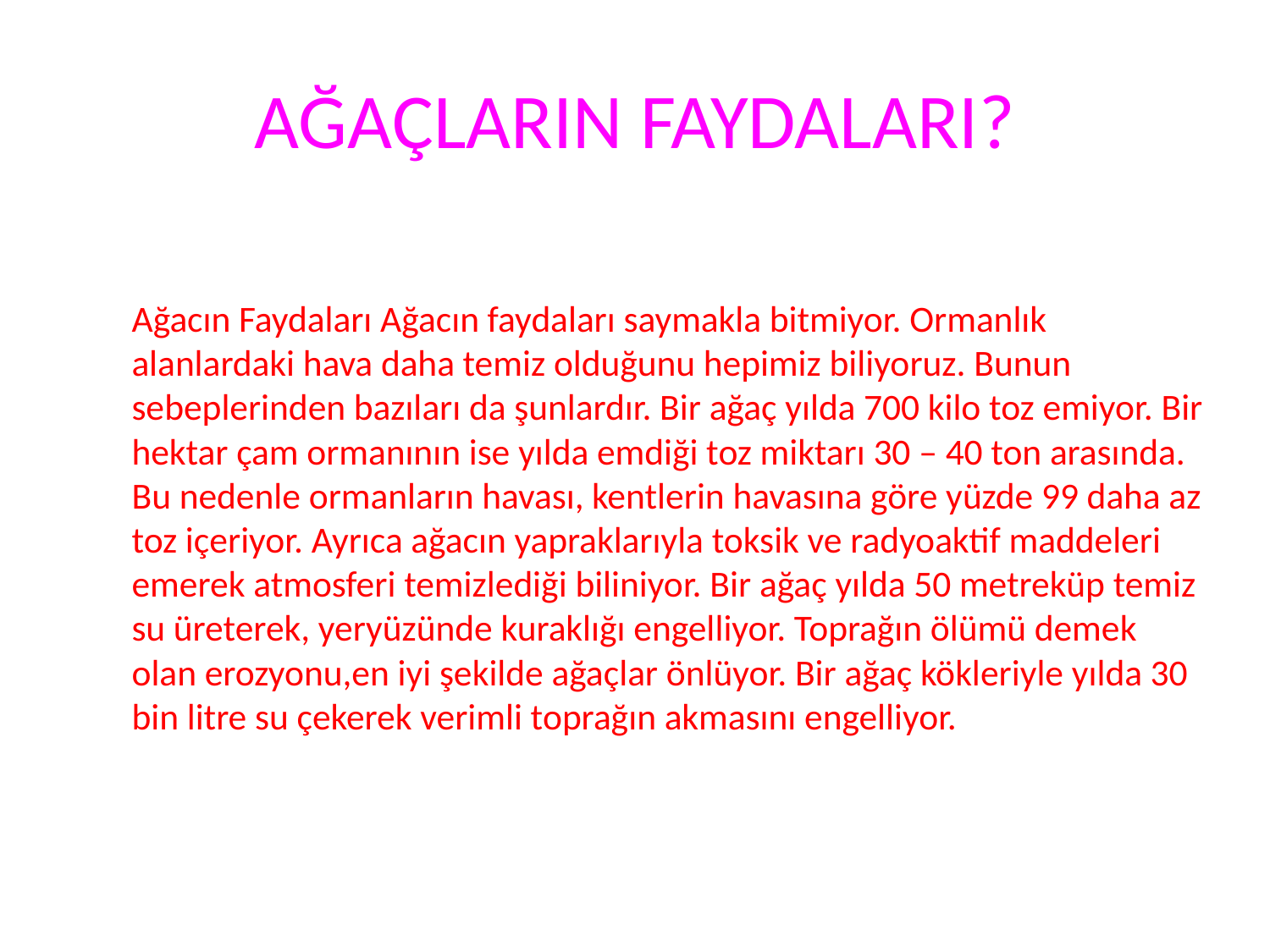

# AĞAÇLARIN FAYDALARI?
Ağacın Faydaları Ağacın faydaları saymakla bitmiyor. Ormanlık alanlardaki hava daha temiz olduğunu hepimiz biliyoruz. Bunun sebeplerinden bazıları da şunlardır. Bir ağaç yılda 700 kilo toz emiyor. Bir hektar çam ormanının ise yılda emdiği toz miktarı 30 – 40 ton arasında. Bu nedenle ormanların havası, kentlerin havasına göre yüzde 99 daha az toz içeriyor. Ayrıca ağacın yapraklarıyla toksik ve radyoaktif maddeleri emerek atmosferi temizlediği biliniyor. Bir ağaç yılda 50 metreküp temiz su üreterek, yeryüzünde kuraklığı engelliyor. Toprağın ölümü demek olan erozyonu,en iyi şekilde ağaçlar önlüyor. Bir ağaç kökleriyle yılda 30 bin litre su çekerek verimli toprağın akmasını engelliyor.